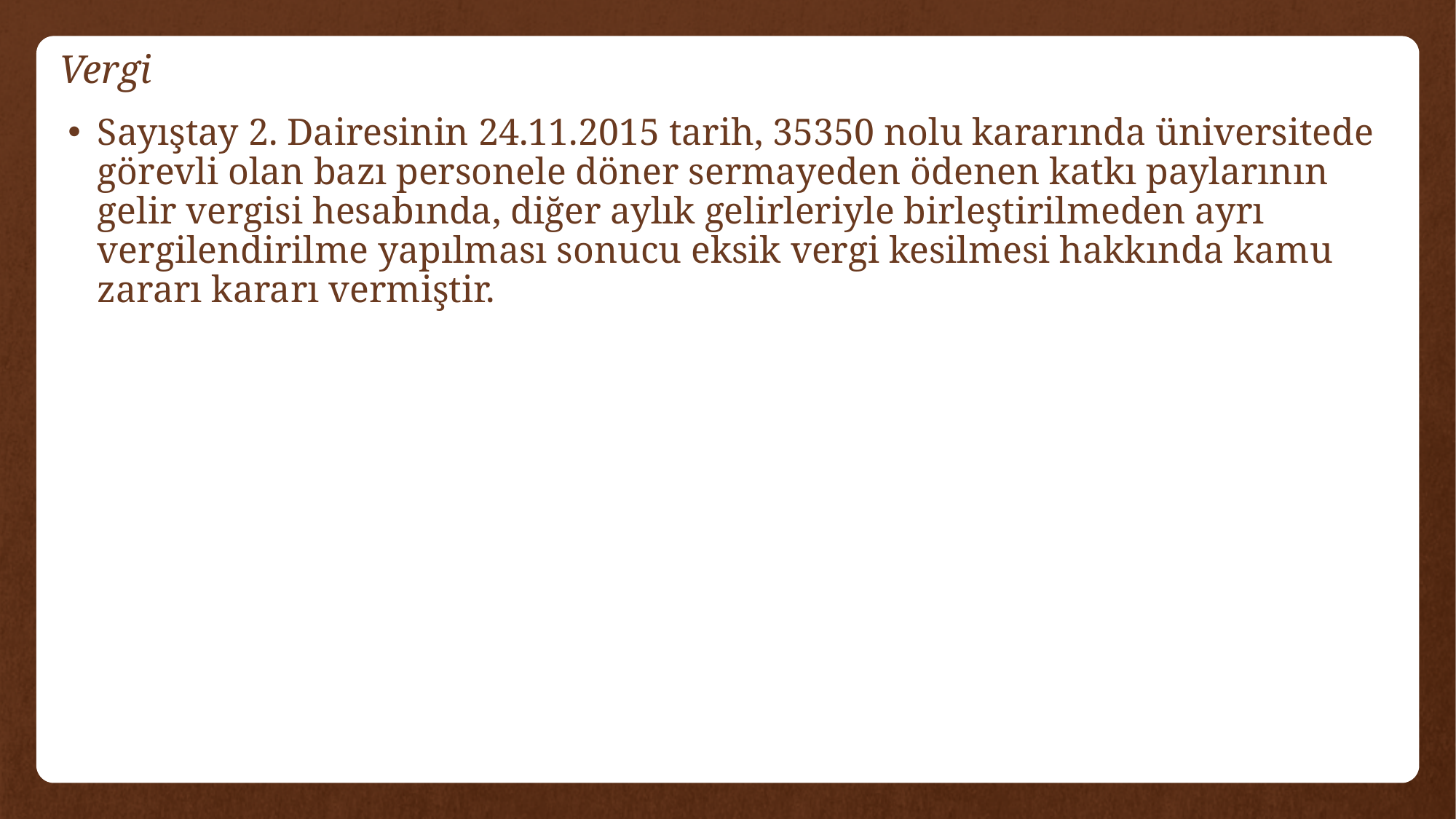

# Vergi
Sayıştay 2. Dairesinin 24.11.2015 tarih, 35350 nolu kararında üniversitede görevli olan bazı personele döner sermayeden ödenen katkı paylarının gelir vergisi hesabında, diğer aylık gelirleriyle birleştirilmeden ayrı vergilendirilme yapılması sonucu eksik vergi kesilmesi hakkında kamu zararı kararı vermiştir.